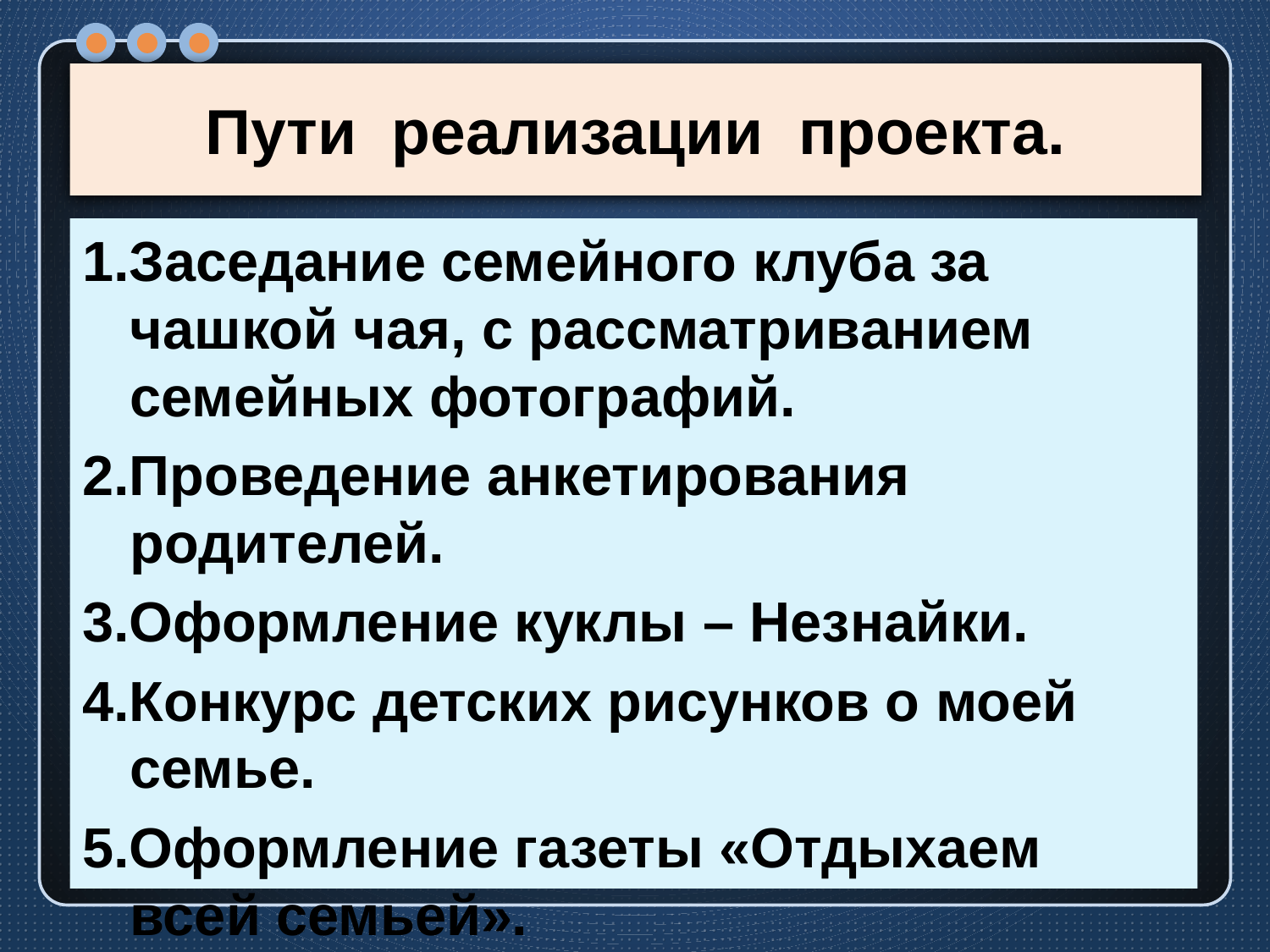

# Пути  реализации  проекта.
1.Заседание семейного клуба за чашкой чая, с рассматриванием семейных фотографий.
2.Проведение анкетирования родителей.
3.Оформление куклы – Незнайки.
4.Конкурс детских рисунков о моей семье.
5.Оформление газеты «Отдыхаем всей семьей».